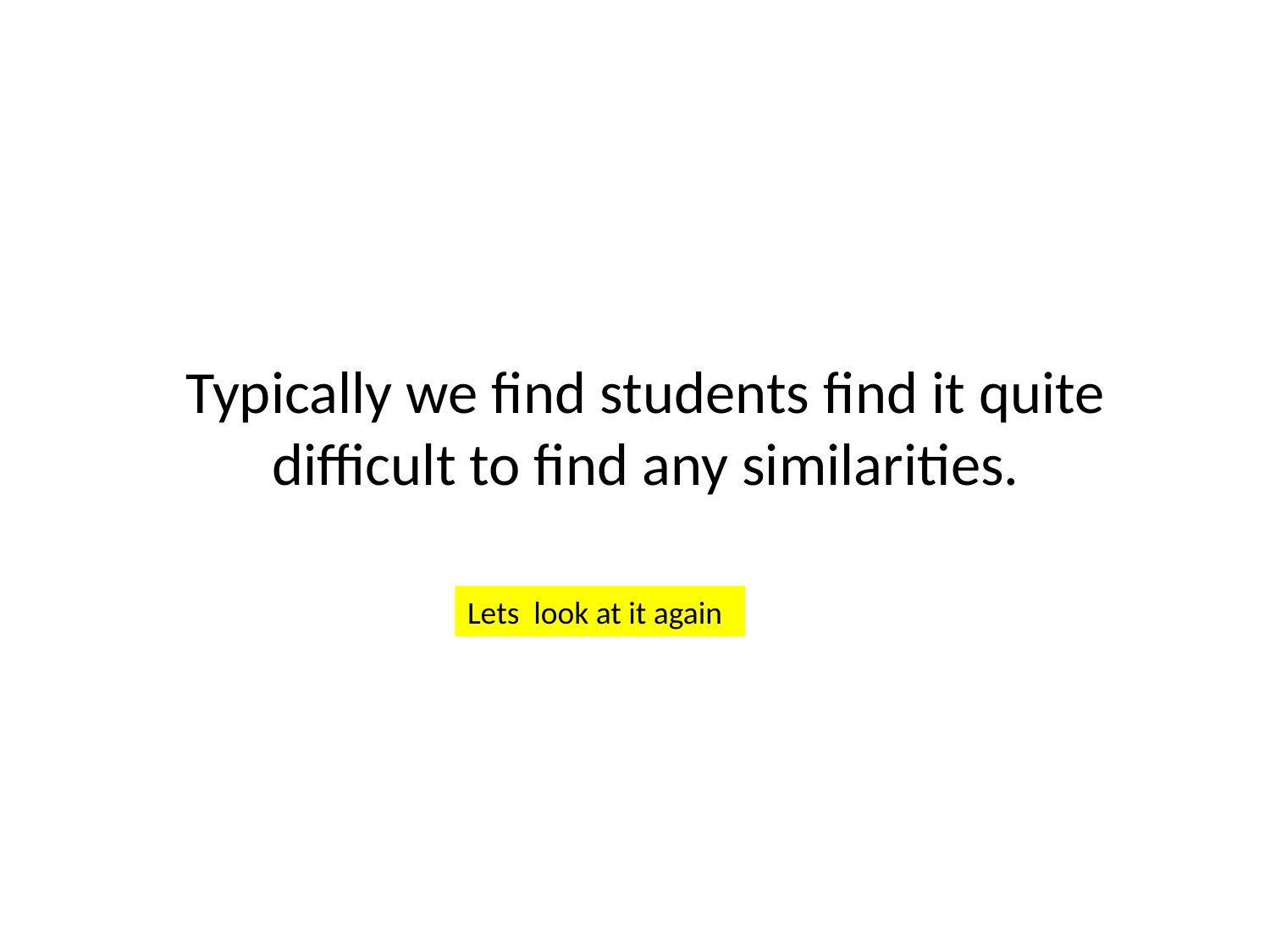

# Typically we find students find it quite difficult to find any similarities.
Lets  look at it again